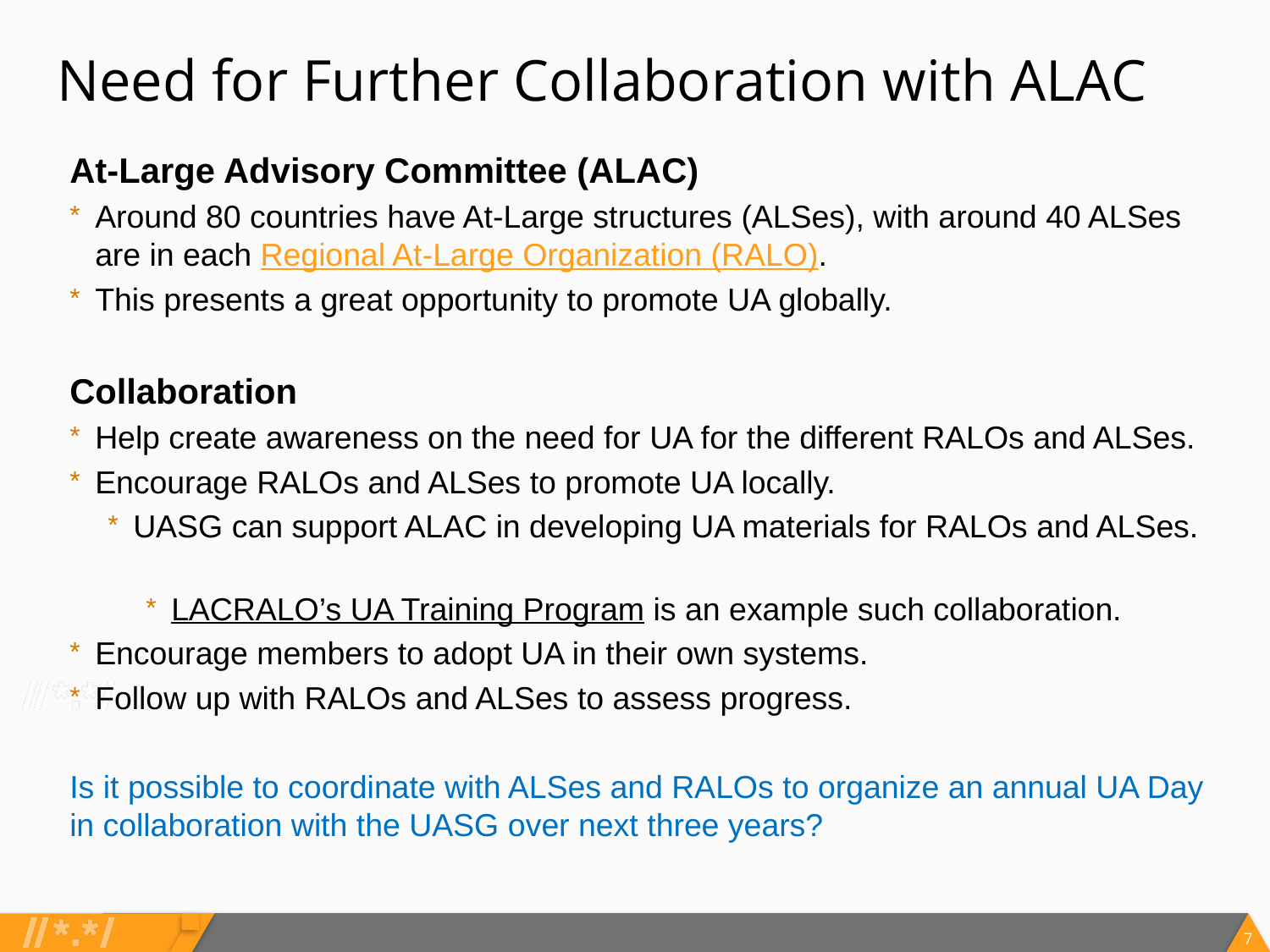

# Need for Further Collaboration with ALAC
At-Large Advisory Committee (ALAC)
Around 80 countries have At-Large structures (ALSes), with around 40 ALSes are in each Regional At-Large Organization (RALO).
This presents a great opportunity to promote UA globally.

Collaboration
Help create awareness on the need for UA for the different RALOs and ALSes.
Encourage RALOs and ALSes to promote UA locally.
UASG can support ALAC in developing UA materials for RALOs and ALSes.
LACRALO’s UA Training Program is an example such collaboration.
Encourage members to adopt UA in their own systems.
Follow up with RALOs and ALSes to assess progress.

Is it possible to coordinate with ALSes and RALOs to organize an annual UA Day in collaboration with the UASG over next three years?